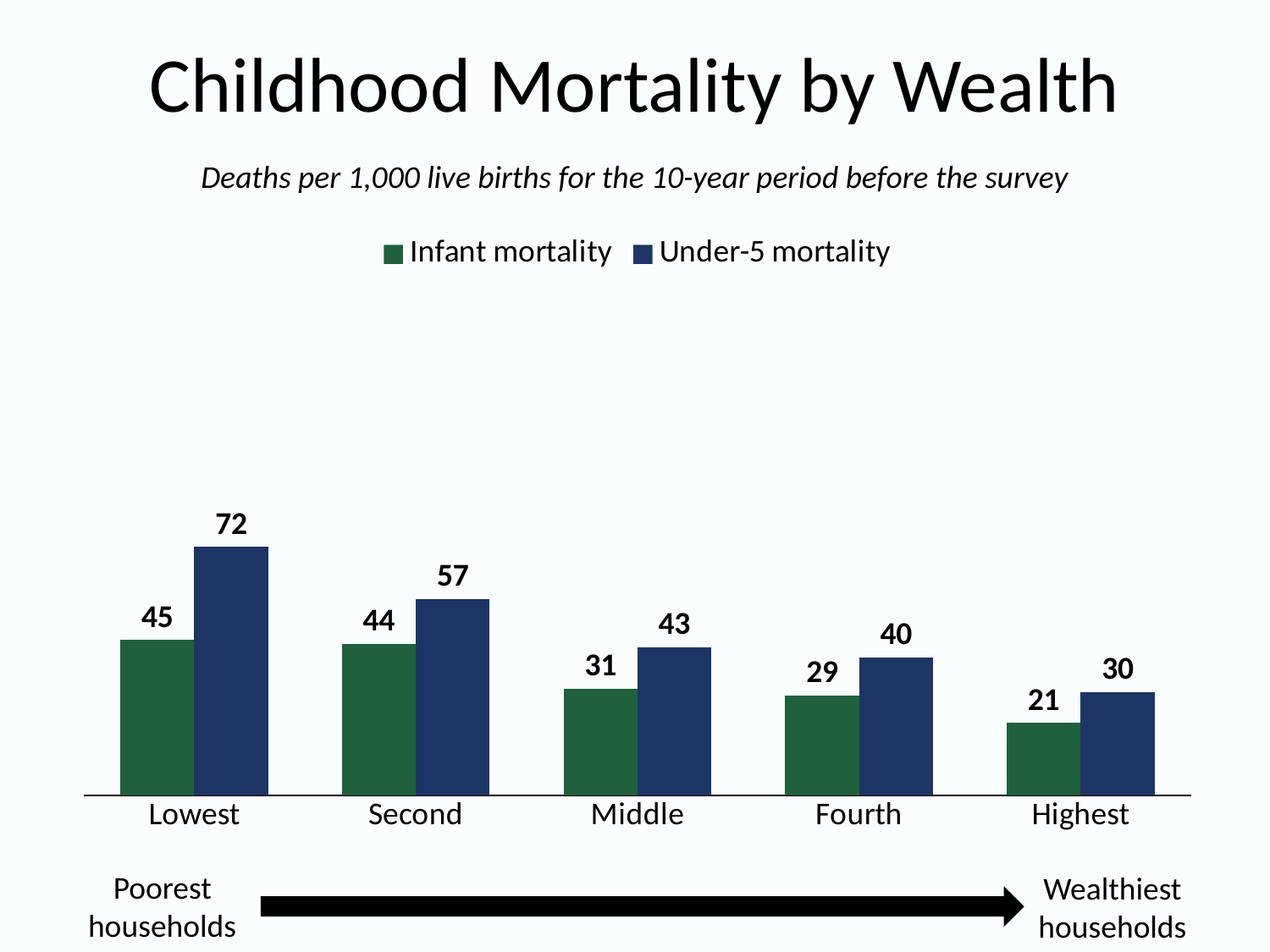

# Childhood Mortality by Wealth
Deaths per 1,000 live births for the 10-year period before the survey

### Chart

| Category | Infant mortality | Under-5 mortality |
|---|---|---|
| Lowest | 45.0 | 72.0 |
| Second | 44.0 | 57.0 |
| Middle | 31.0 | 43.0 |
| Fourth | 29.0 | 40.0 |
| Highest | 21.0 | 30.0 |
Poorest
households
Wealthiest
households